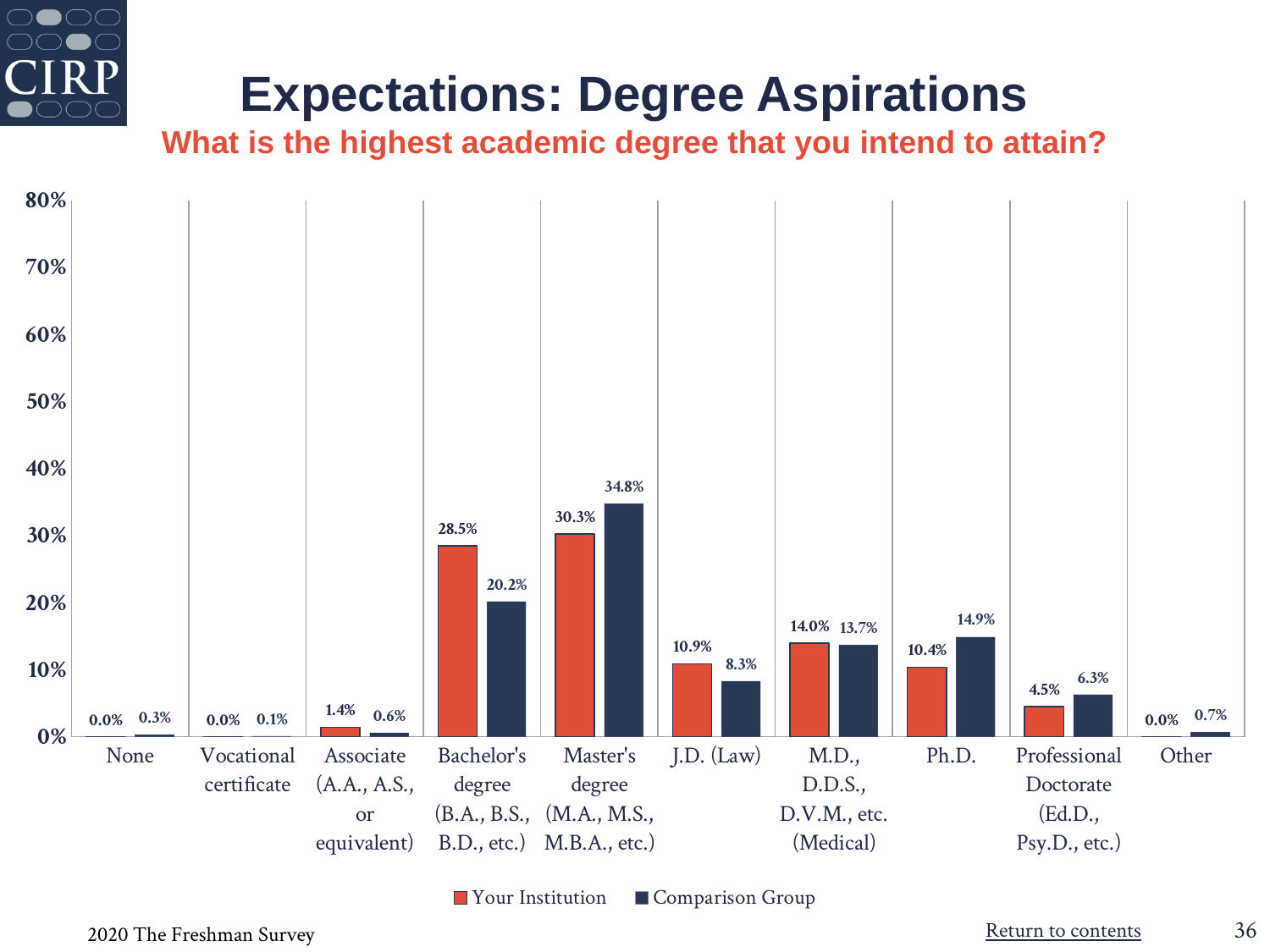

# Expectations: Degree Aspirations What is the highest academic degree that you intend to attain?

### Chart

| Category | Your Institution | Comparison Group |
|---|---|---|
| None | 0.0 | 0.003 |
| Vocational certificate | 0.0 | 0.001 |
| Associate (A.A., A.S., or equivalent) | 0.014 | 0.006 |
| Bachelor's degree (B.A., B.S., B.D., etc.) | 0.285 | 0.202 |
| Master's degree (M.A., M.S., M.B.A., etc.) | 0.303 | 0.348 |
| J.D. (Law) | 0.109 | 0.083 |
| M.D., D.D.S., D.V.M., etc. (Medical) | 0.14 | 0.137 |
| Ph.D. | 0.104 | 0.149 |
| Professional Doctorate (Ed.D., Psy.D., etc.) | 0.045 | 0.063 |
| Other | 0.0 | 0.007 |
2020 The Freshman Survey
Return to contents
36